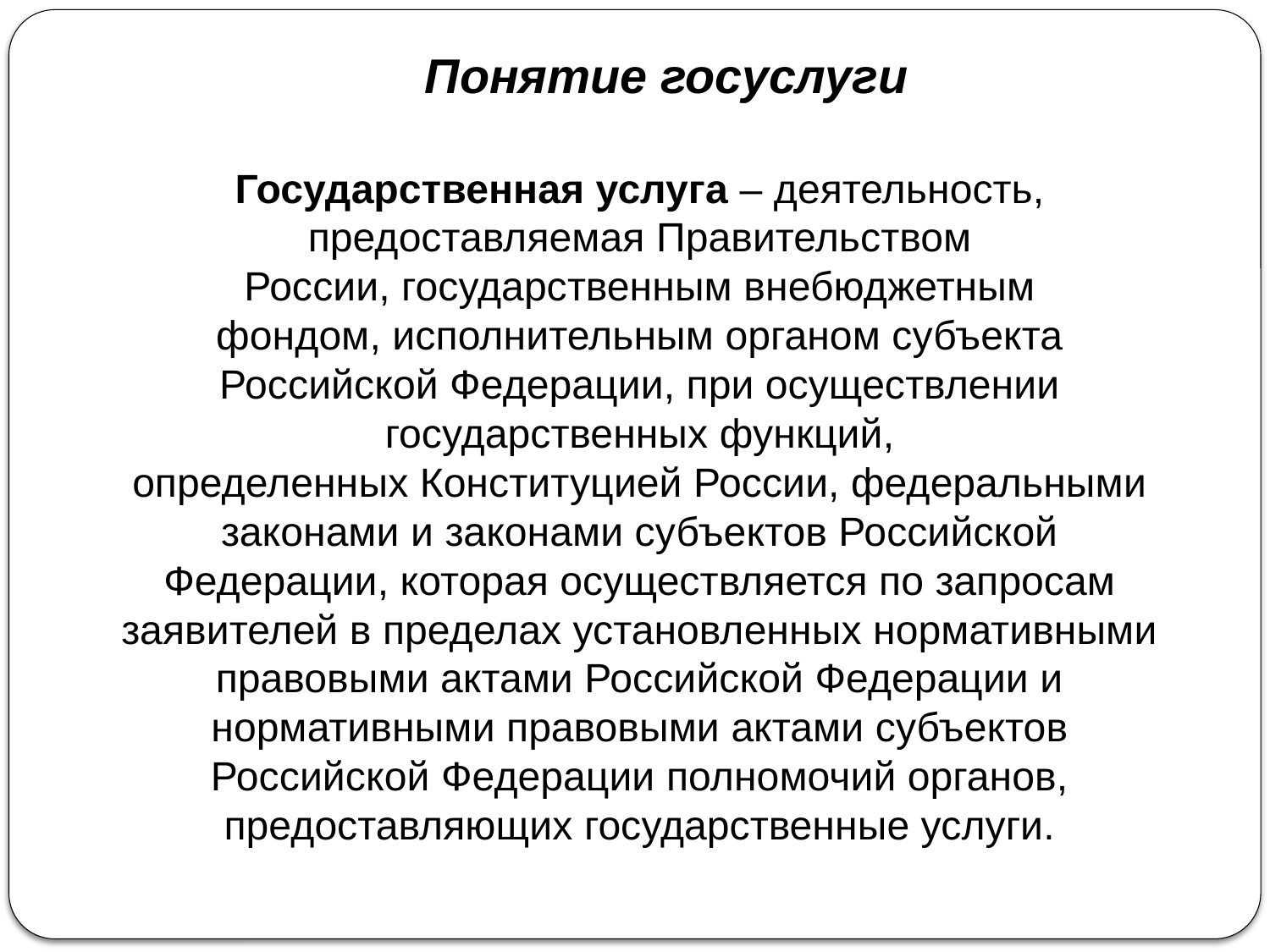

# Понятие госуслуги
Государственная услуга – деятельность, предоставляемая Правительством России, государственным внебюджетным фондом, исполнительным органом субъекта Российской Федерации, при осуществлении государственных функций, определенных Конституцией России, федеральными законами и законами субъектов Российской Федерации, которая осуществляется по запросам заявителей в пределах установленных нормативными правовыми актами Российской Федерации и нормативными правовыми актами субъектов Российской Федерации полномочий органов, предоставляющих государственные услуги.